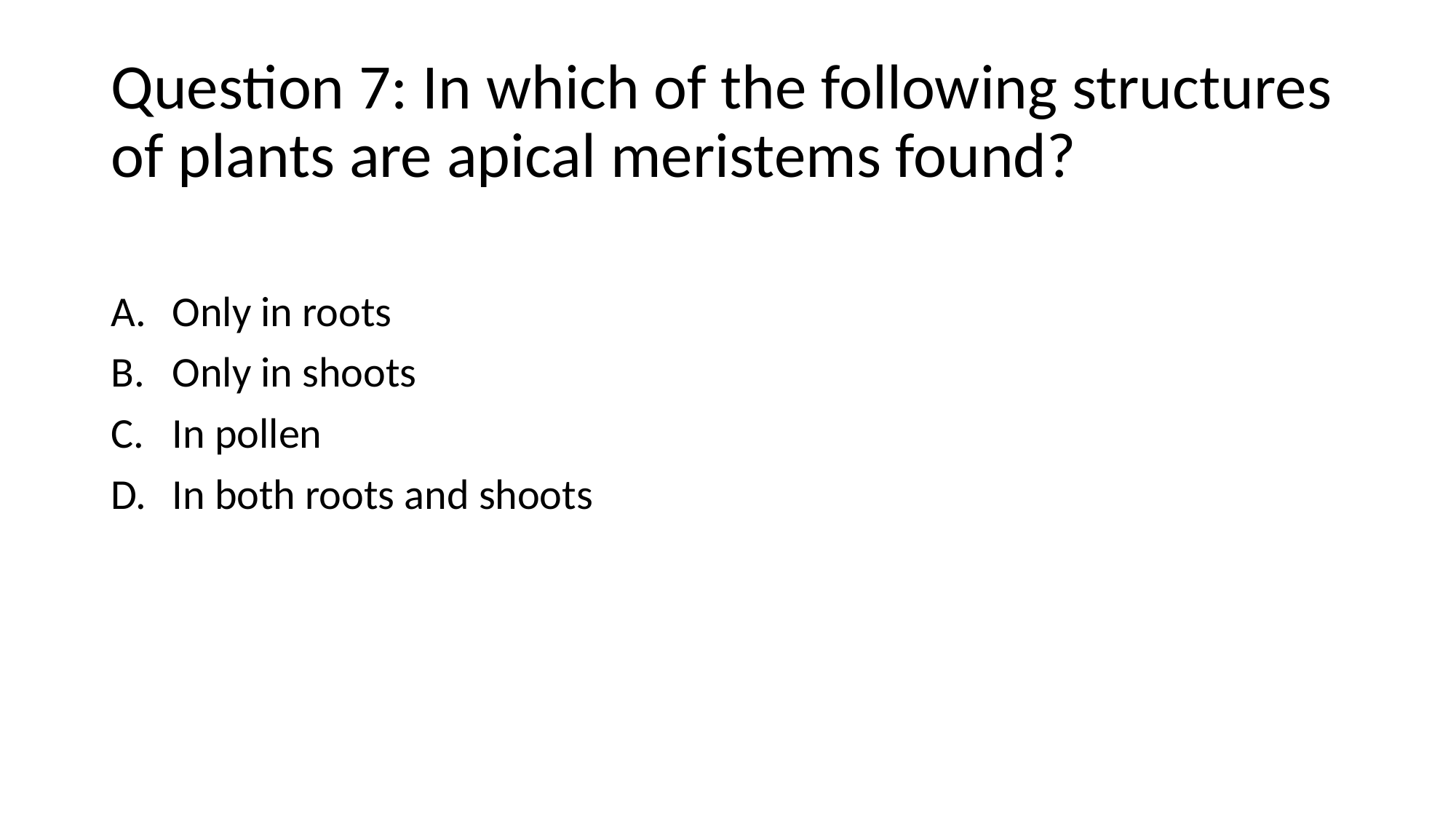

# Question 7: In which of the following structures of plants are apical meristems found?

Only in roots
Only in shoots
In pollen
In both roots and shoots